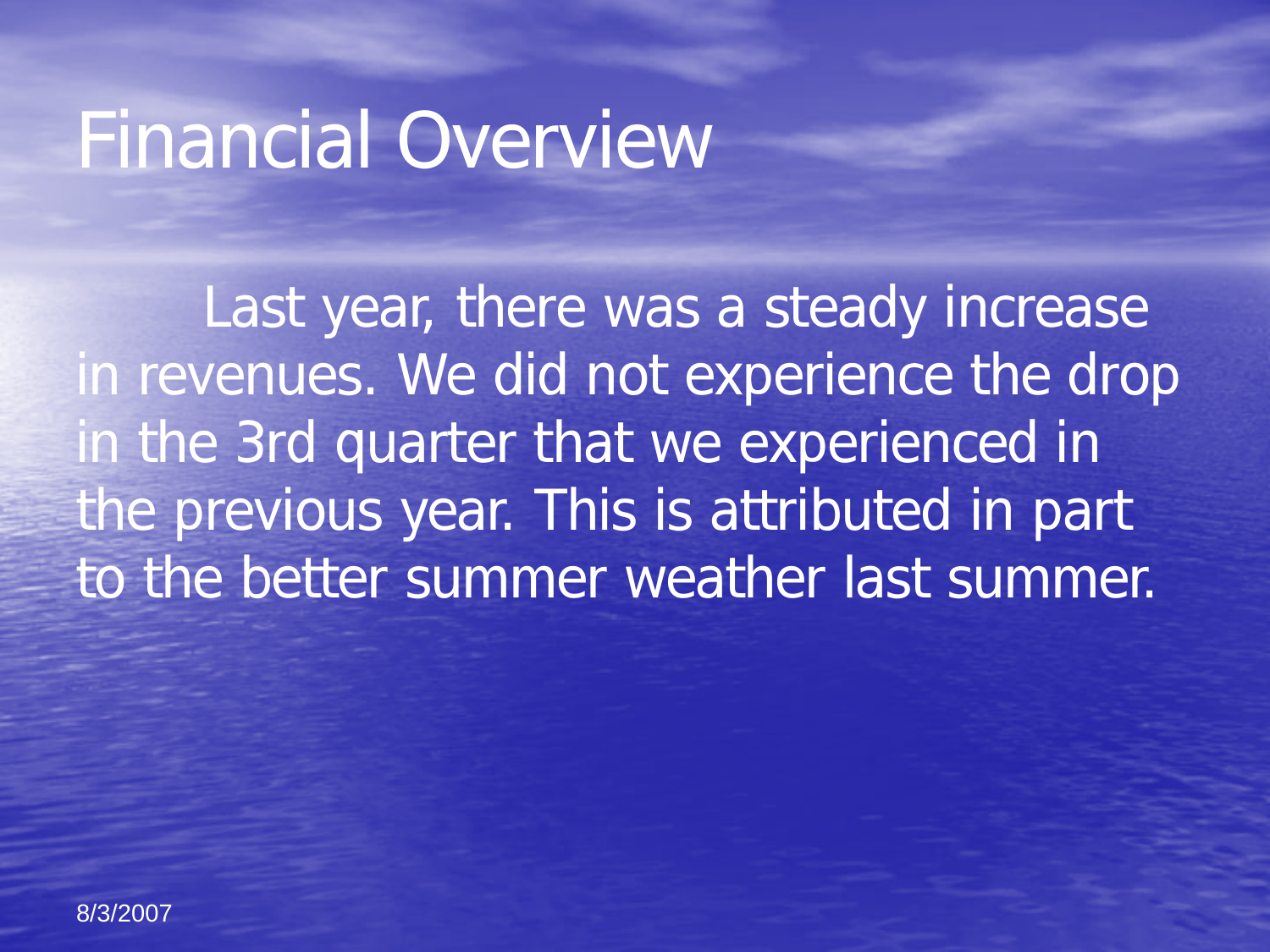

# Financial Overview
	Last year, there was a steady increase in revenues. We did not experience the drop in the 3rd quarter that we experienced in the previous year. This is attributed in part to the better summer weather last summer.
8/3/2007